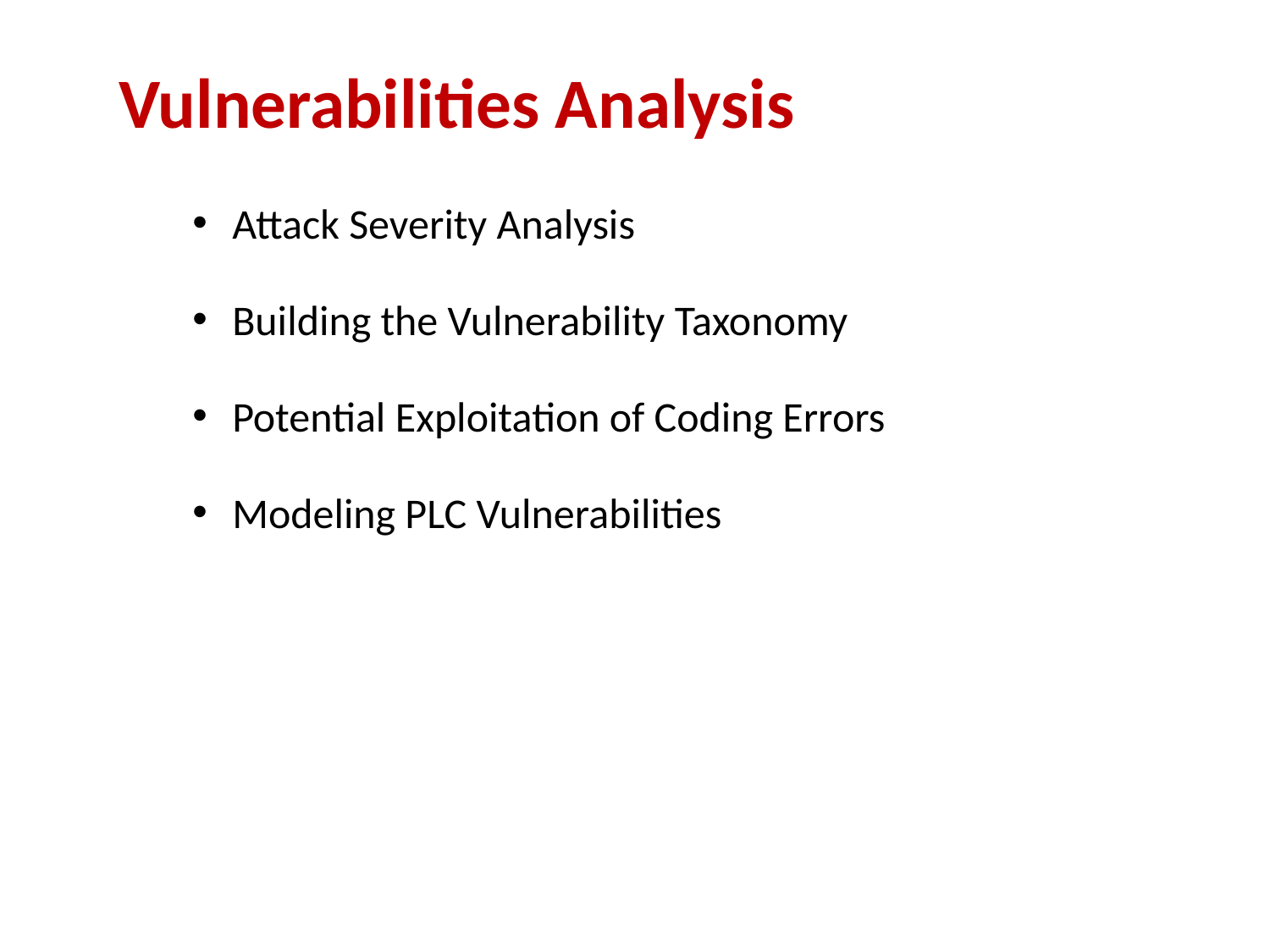

Vulnerabilities Analysis
Attack Severity Analysis
Building the Vulnerability Taxonomy
Potential Exploitation of Coding Errors
Modeling PLC Vulnerabilities